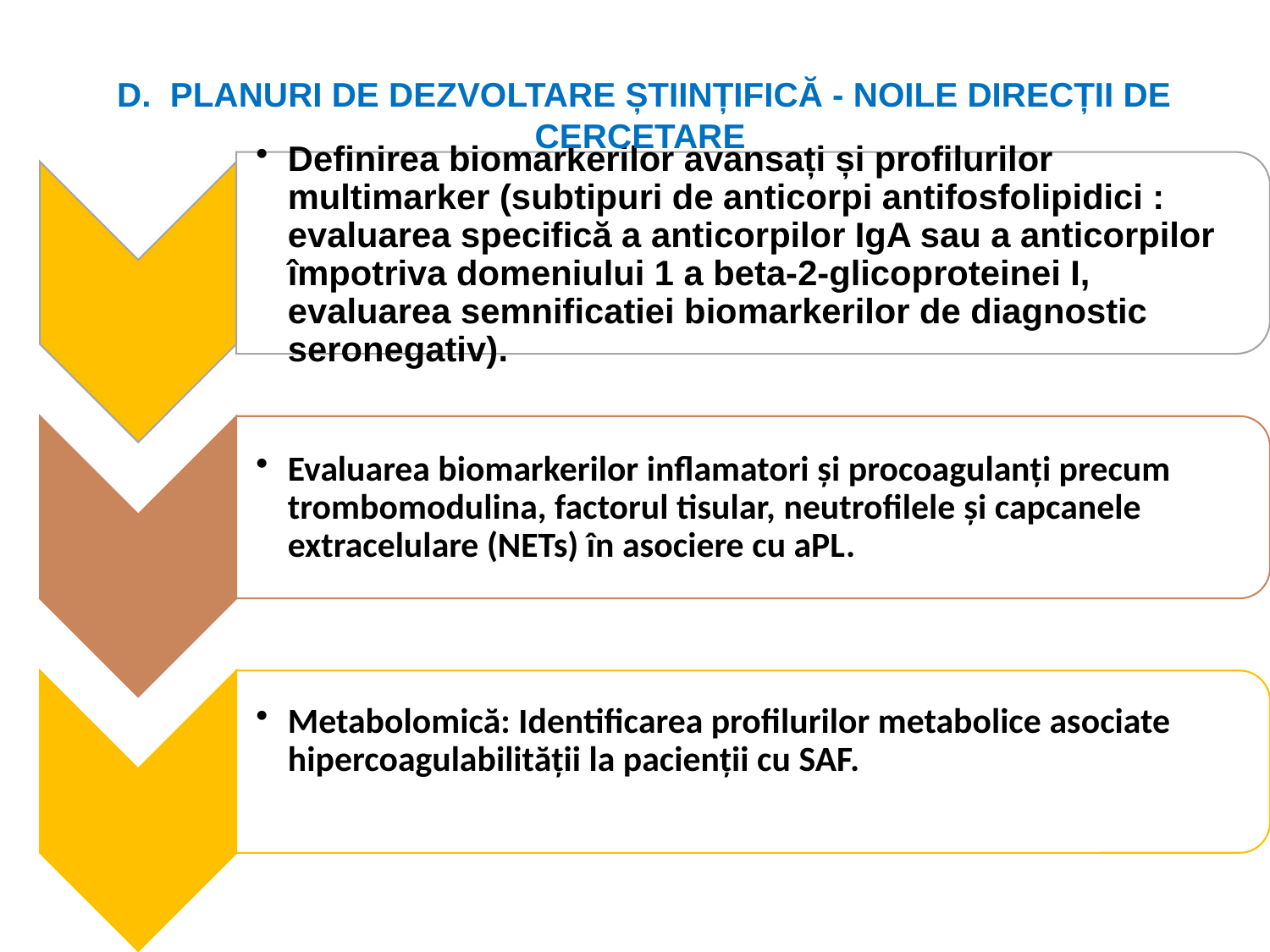

# D.  PLANURI DE DEZVOLTARE ȘTIINȚIFICĂ - NOILE DIRECȚII DE CERCETARE

Definirea biomarkerilor avansați și profilurilor multimarker (subtipuri de anticorpi antifosfolipidici : evaluarea specifică a anticorpilor IgA sau a anticorpilor împotriva domeniului 1 a beta-2-glicoproteinei I, evaluarea semnificatiei biomarkerilor de diagnostic seronegativ).

Evaluarea biomarkerilor inflamatori și procoagulanți precum trombomodulina, factorul tisular, neutrofilele și capcanele extracelulare (NETs) în asociere cu aPL.

Metabolomică: Identificarea profilurilor metabolice asociate hipercoagulabilității la pacienții cu SAF.